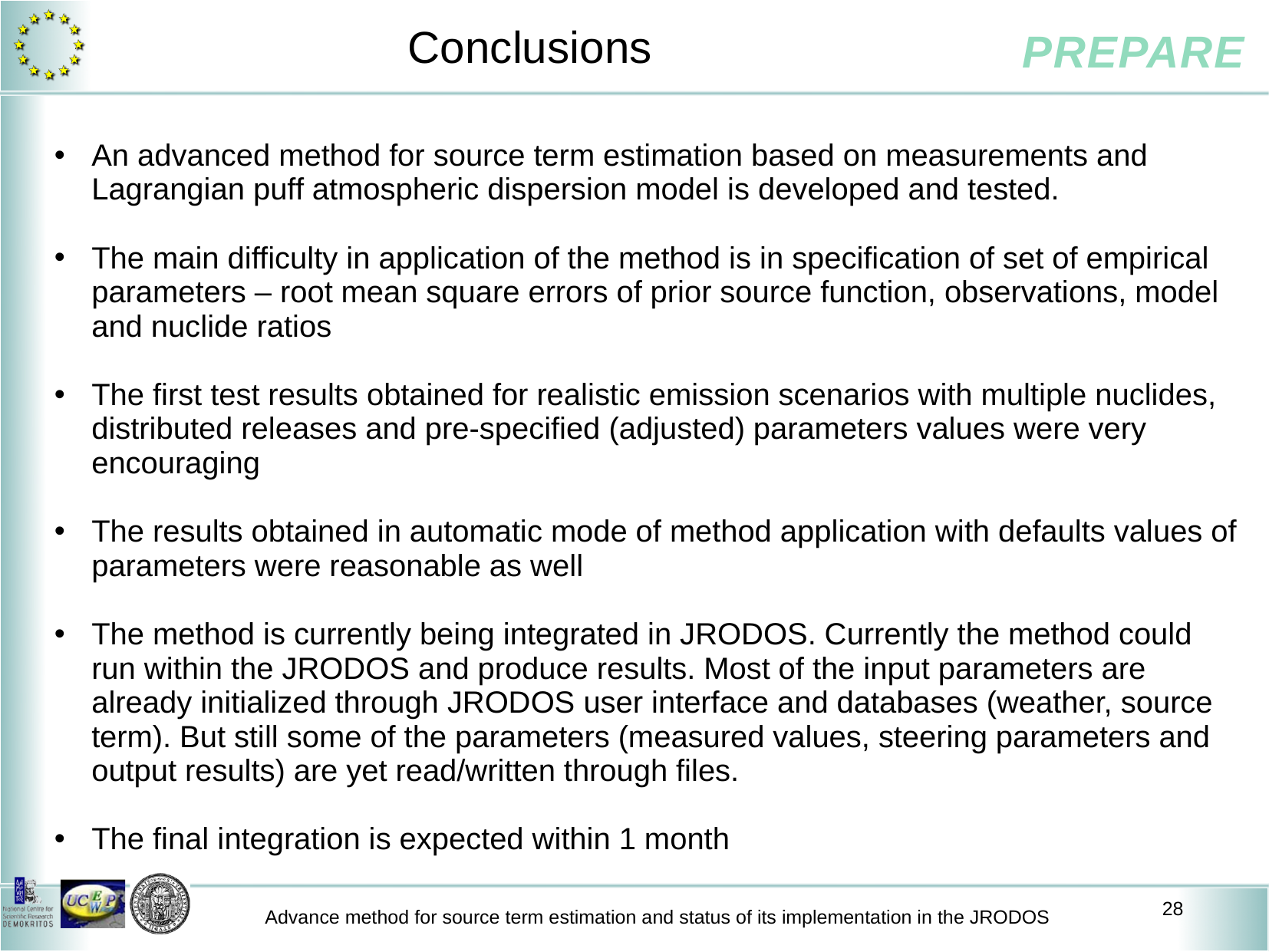

# Conclusions
An advanced method for source term estimation based on measurements and Lagrangian puff atmospheric dispersion model is developed and tested.

The main difficulty in application of the method is in specification of set of empirical parameters – root mean square errors of prior source function, observations, model and nuclide ratios

The first test results obtained for realistic emission scenarios with multiple nuclides, distributed releases and pre-specified (adjusted) parameters values were very encouraging

The results obtained in automatic mode of method application with defaults values of parameters were reasonable as well

The method is currently being integrated in JRODOS. Currently the method could run within the JRODOS and produce results. Most of the input parameters are already initialized through JRODOS user interface and databases (weather, source term). But still some of the parameters (measured values, steering parameters and output results) are yet read/written through files.
The final integration is expected within 1 month